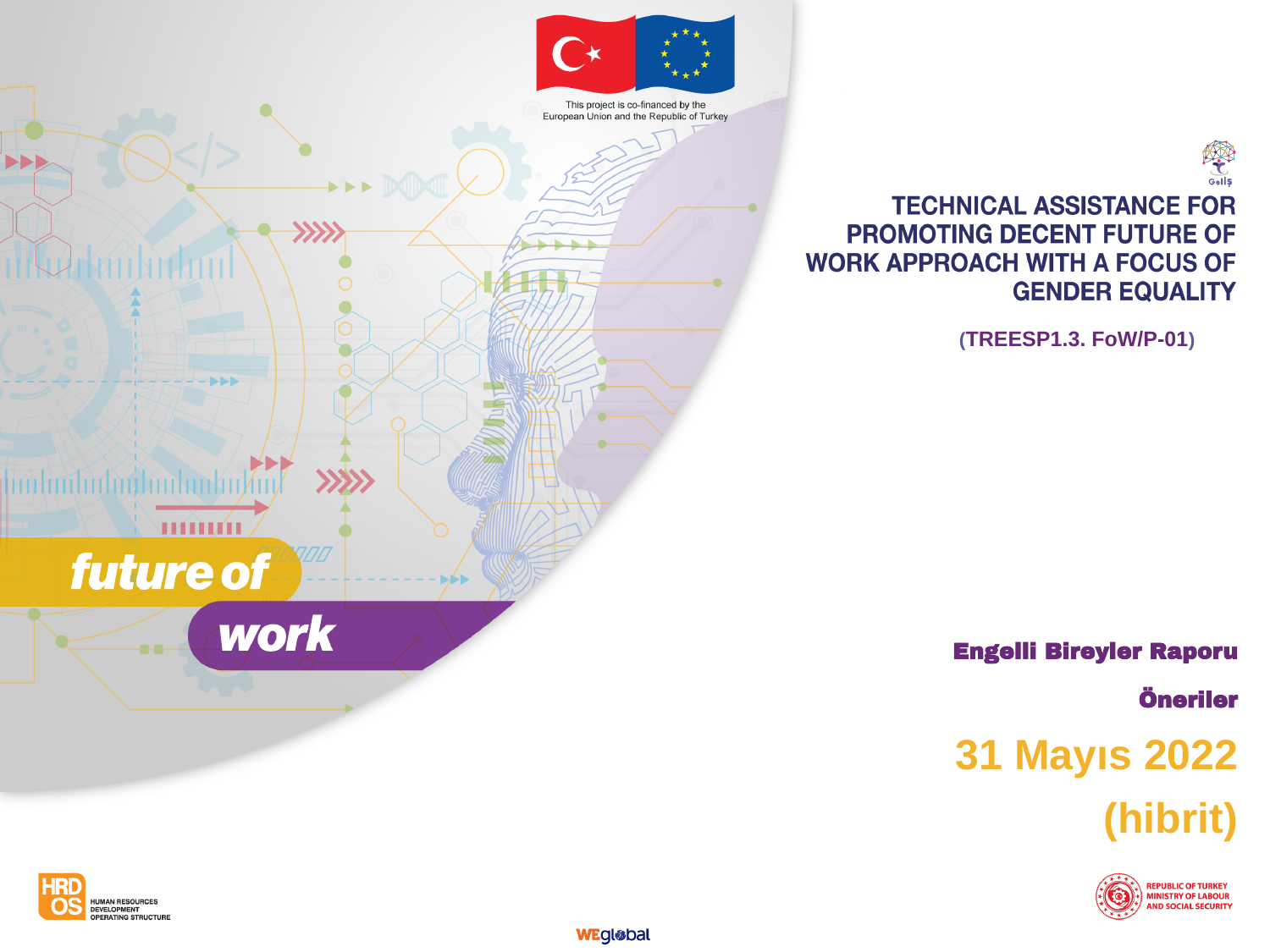

(TREESP1.3. FoW/P-01)
# Engelli Bireyler Raporu Öneriler
31 Mayıs 2022
(hibrit)